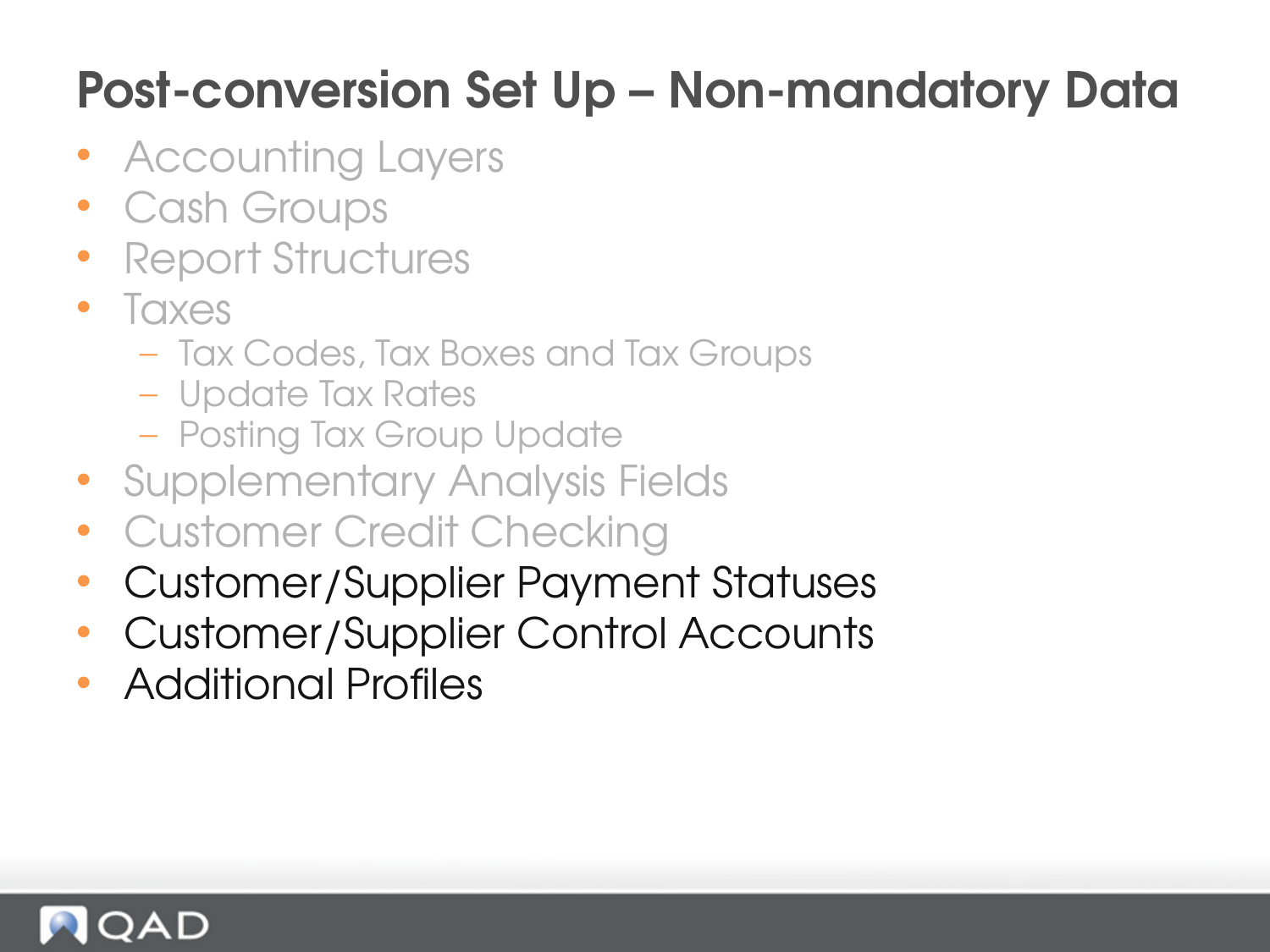

# Post-conversion Set Up – Non-mandatory Data

Accounting Layers
Cash Groups
Report Structures
Taxes
Tax Codes, Tax Boxes and Tax Groups
Update Tax Rates
Posting Tax Group Update
Supplementary Analysis Fields
Customer Credit Checking
Customer/Supplier Payment Statuses
Customer/Supplier Control Accounts
Additional Profiles